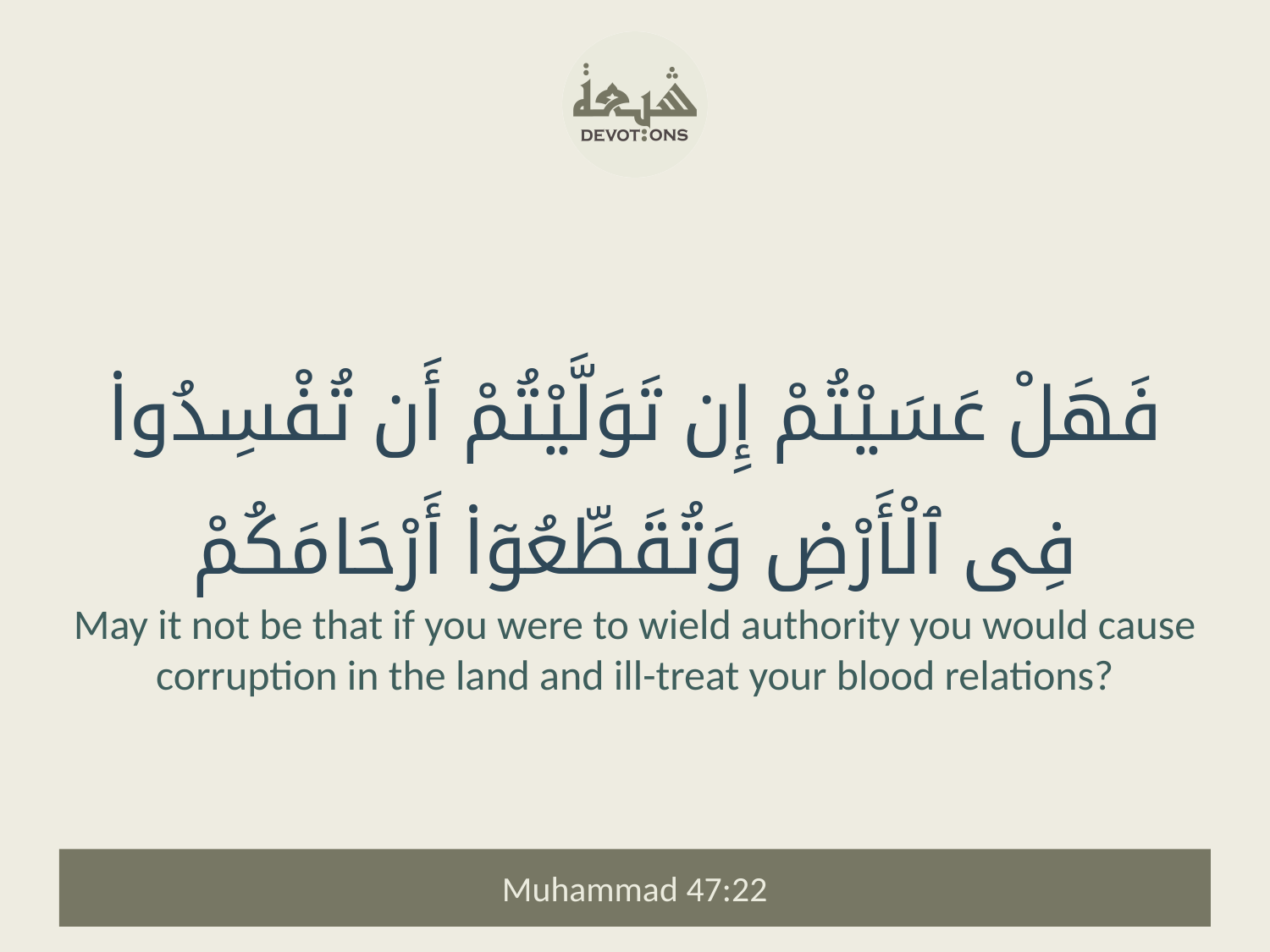

فَهَلْ عَسَيْتُمْ إِن تَوَلَّيْتُمْ أَن تُفْسِدُوا۟ فِى ٱلْأَرْضِ وَتُقَطِّعُوٓا۟ أَرْحَامَكُمْ
May it not be that if you were to wield authority you would cause corruption in the land and ill-treat your blood relations?
Muhammad 47:22